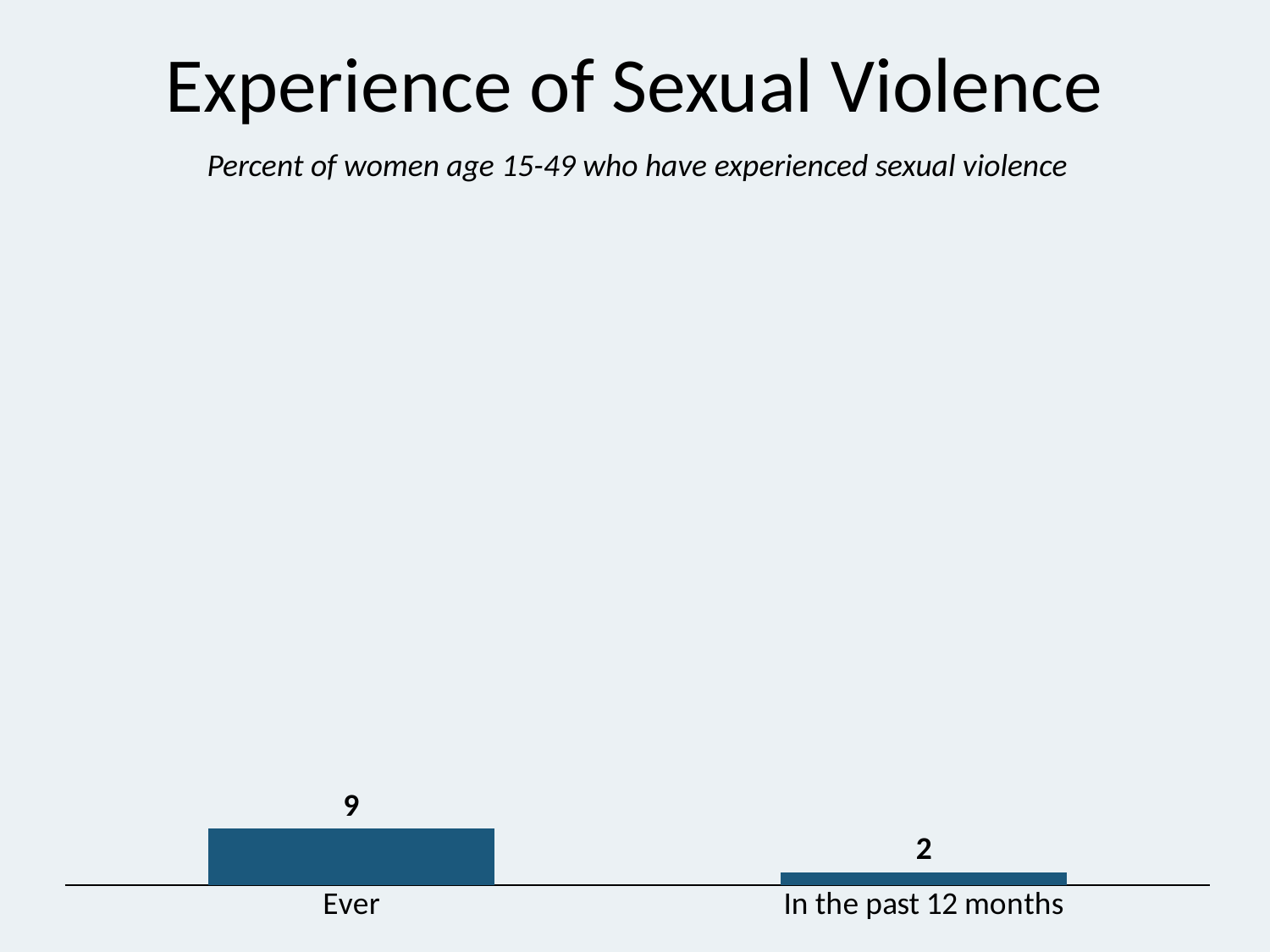

# Experience of Sexual Violence
Percent of women age 15-49 who have experienced sexual violence

### Chart

| Category | Series 1 |
|---|---|
| Ever | 9.0 |
| In the past 12 months | 2.0 |